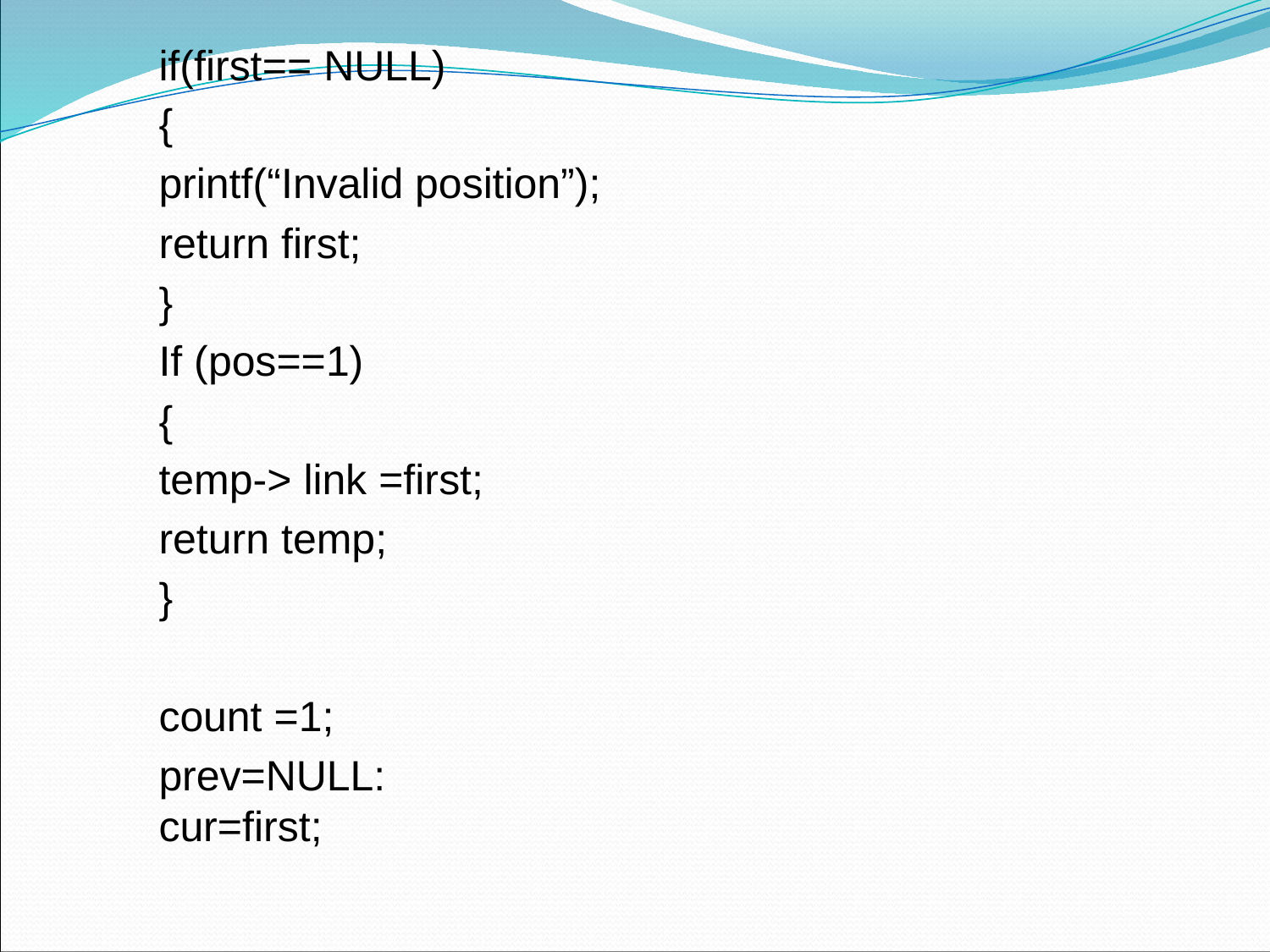

if(first== NULL)
	{
	printf(“Invalid position”);
	return first;
	}
	If (pos==1)
	{
	temp-> link =first;
	return temp;
	}

	count =1;
	prev=NULL:
	cur=first;
#